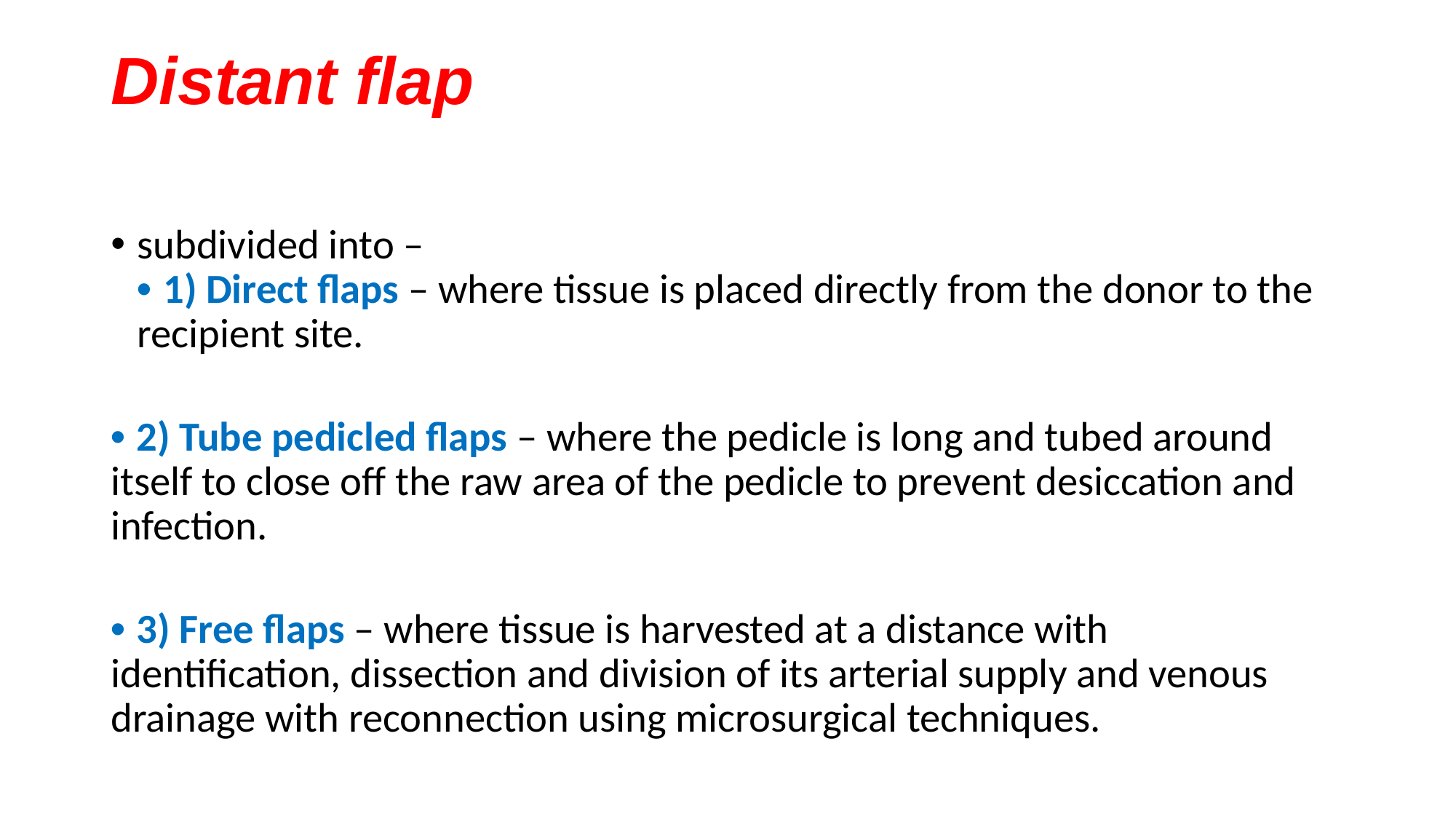

# Distant flap
subdivided into –
• 1) Direct flaps – where tissue is placed directly from the donor to the recipient site.
• 2) Tube pedicled flaps – where the pedicle is long and tubed around itself to close off the raw area of the pedicle to prevent desiccation and infection.
• 3) Free flaps – where tissue is harvested at a distance with identification, dissection and division of its arterial supply and venous drainage with reconnection using microsurgical techniques.